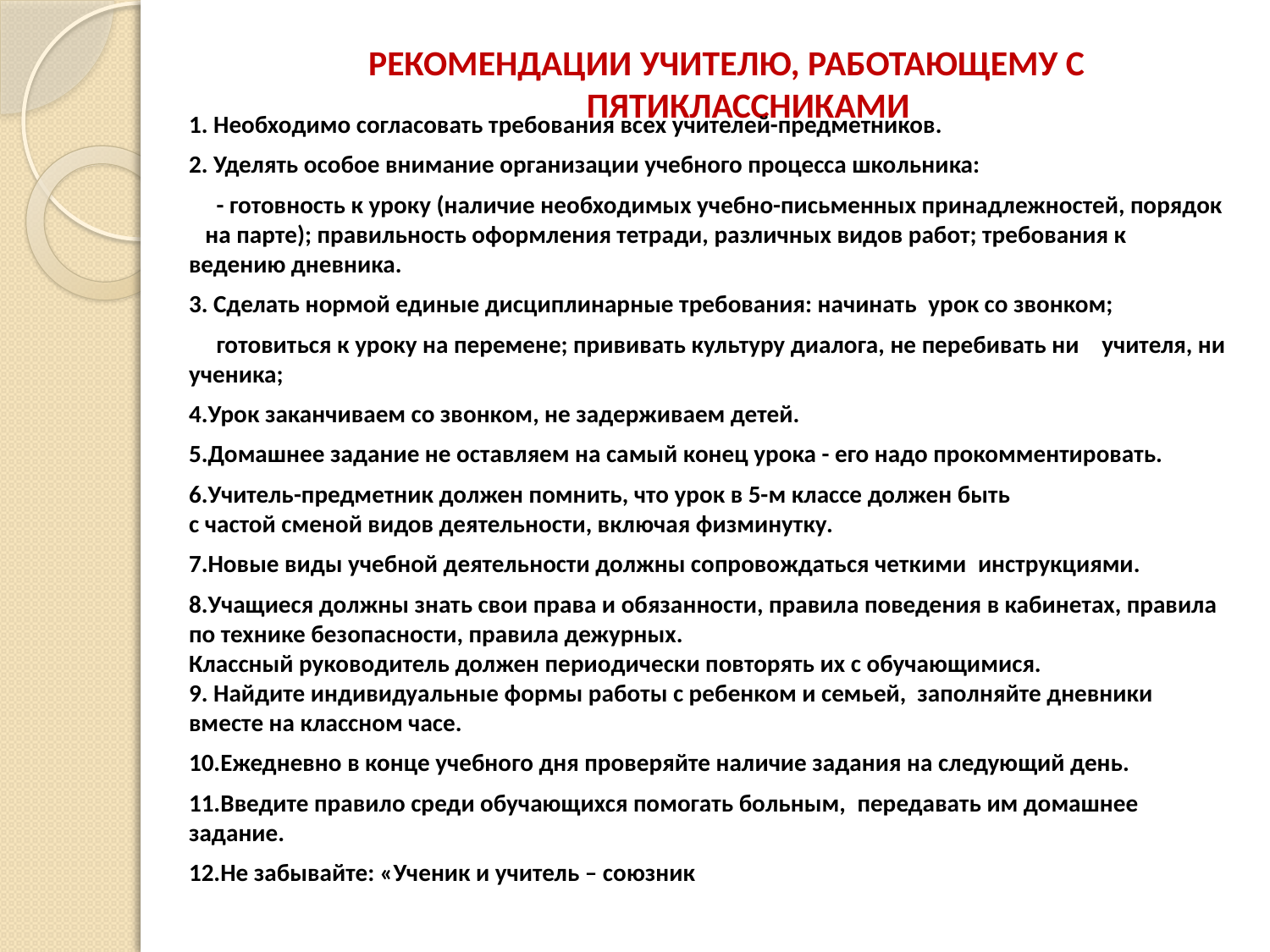

# РЕКОМЕНДАЦИИ УЧИТЕЛЮ, РАБОТАЮЩЕМУ С ПЯТИКЛАССНИКАМИ

1. Необходимо согласовать требования всех учителей-предметников.
2. Уделять особое внимание организации учебного процесса школьника:
     - готовность к уроку (наличие необходимых учебно-письменных принадлежностей, порядок    на парте); правильность оформления тетради, различных видов работ; требования к ведению дневника.
3. Сделать нормой единые дисциплинарные требования: начинать  урок со звонком;
     готовиться к уроку на перемене; прививать культуру диалога, не перебивать ни    учителя, ни ученика;
4.Урок заканчиваем со звонком, не задерживаем детей.
5.Домашнее задание не оставляем на самый конец урока - его надо прокомментировать.
6.Учитель-предметник должен помнить, что урок в 5-м классе должен быть
с частой сменой видов деятельности, включая физминутку.
7.Новые виды учебной деятельности должны сопровождаться четкими  инструкциями.
8.Учащиеся должны знать свои права и обязанности, правила поведения в кабинетах, правила по технике безопасности, правила дежурных.
Классный руководитель должен периодически повторять их с обучающимися.
9. Найдите индивидуальные формы работы с ребенком и семьей,  заполняйте дневники вместе на классном часе.
10.Ежедневно в конце учебного дня проверяйте наличие задания на следующий день.
11.Введите правило среди обучающихся помогать больным,  передавать им домашнее задание.
12.Не забывайте: «Ученик и учитель – союзник